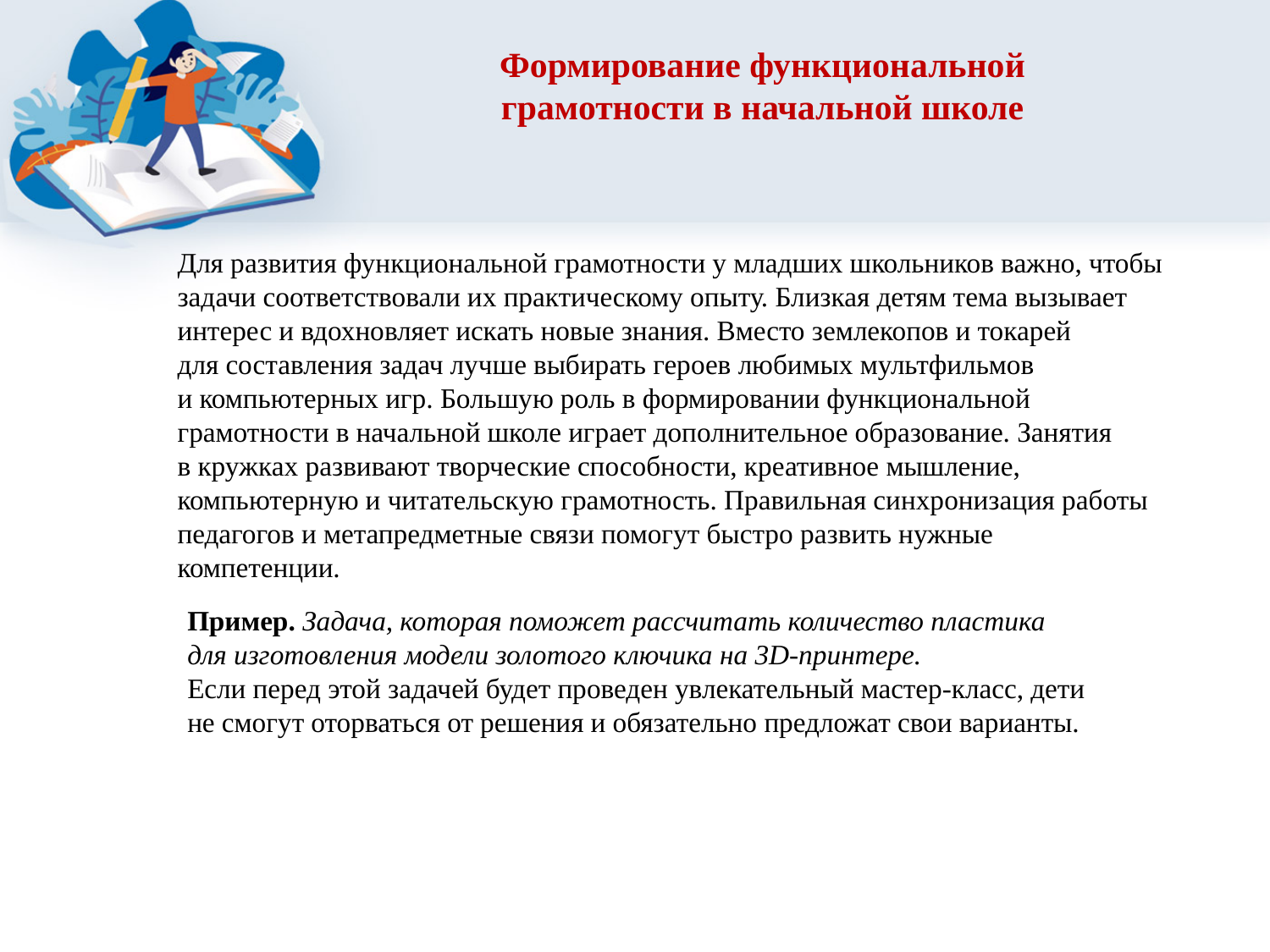

Формирование функциональной грамотности в начальной школе
Для развития функциональной грамотности у младших школьников важно, чтобы задачи соответствовали их практическому опыту. Близкая детям тема вызывает интерес и вдохновляет искать новые знания. Вместо землекопов и токарей для составления задач лучше выбирать героев любимых мультфильмов и компьютерных игр. Большую роль в формировании функциональной грамотности в начальной школе играет дополнительное образование. Занятия в кружках развивают творческие способности, креативное мышление, компьютерную и читательскую грамотность. Правильная синхронизация работы педагогов и метапредметные связи помогут быстро развить нужные компетенции.
Пример. Задача, которая поможет рассчитать количество пластика для изготовления модели золотого ключика на 3D-принтере.
Если перед этой задачей будет проведен увлекательный мастер-класс, дети не смогут оторваться от решения и обязательно предложат свои варианты.